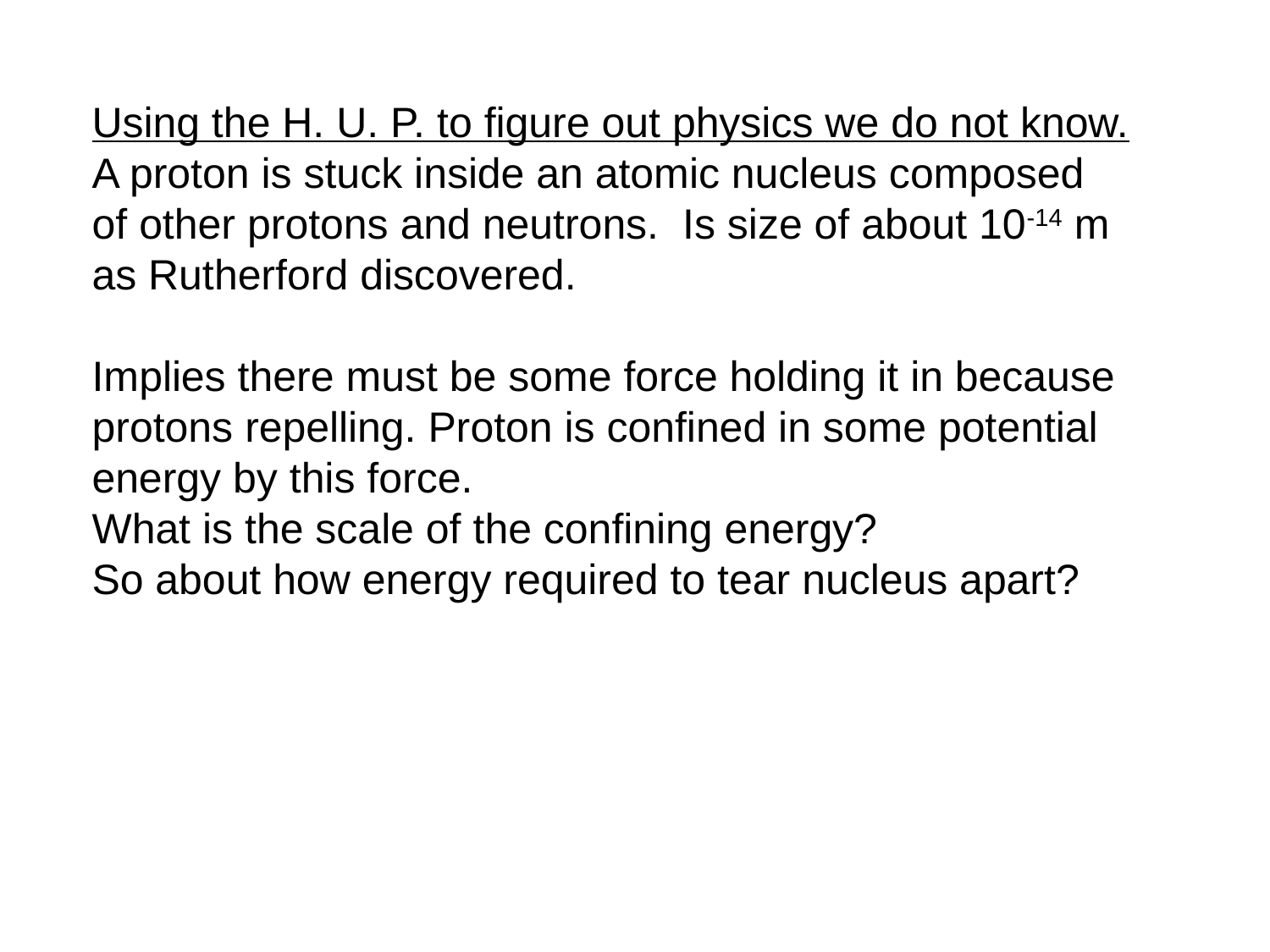

Using the H. U. P. to figure out physics we do not know.
A proton is stuck inside an atomic nucleus composed
of other protons and neutrons.  Is size of about 10-14 m
as Rutherford discovered.

Implies there must be some force holding it in because protons repelling. Proton is confined in some potential energy by this force.
What is the scale of the confining energy?
So about how energy required to tear nucleus apart?